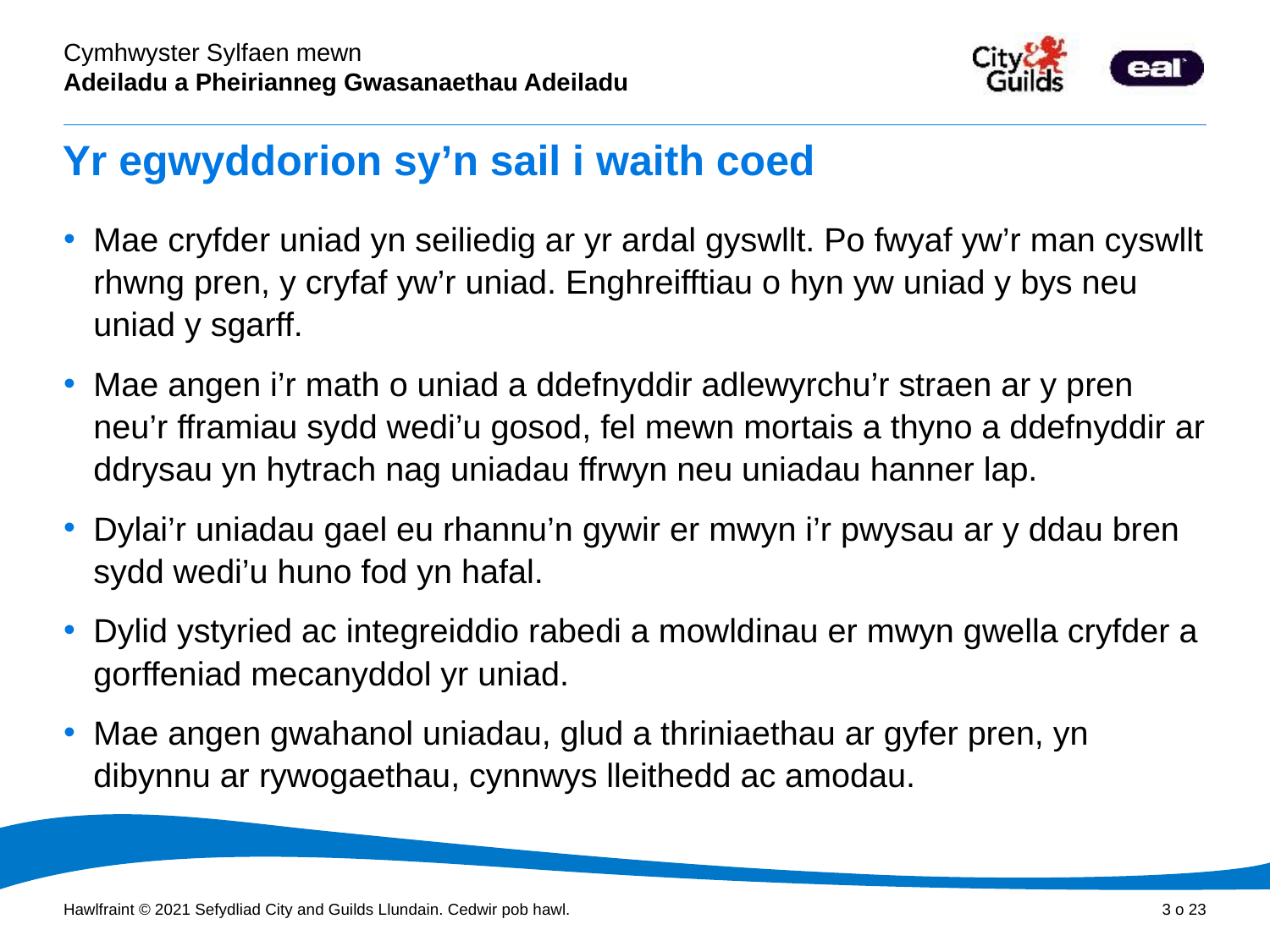

# Yr egwyddorion sy’n sail i waith coed
Mae cryfder uniad yn seiliedig ar yr ardal gyswllt. Po fwyaf yw’r man cyswllt rhwng pren, y cryfaf yw’r uniad. Enghreifftiau o hyn yw uniad y bys neu uniad y sgarff.
Mae angen i’r math o uniad a ddefnyddir adlewyrchu’r straen ar y pren neu’r fframiau sydd wedi’u gosod, fel mewn mortais a thyno a ddefnyddir ar ddrysau yn hytrach nag uniadau ffrwyn neu uniadau hanner lap.
Dylai’r uniadau gael eu rhannu’n gywir er mwyn i’r pwysau ar y ddau bren sydd wedi’u huno fod yn hafal.
Dylid ystyried ac integreiddio rabedi a mowldinau er mwyn gwella cryfder a gorffeniad mecanyddol yr uniad.
Mae angen gwahanol uniadau, glud a thriniaethau ar gyfer pren, yn dibynnu ar rywogaethau, cynnwys lleithedd ac amodau.